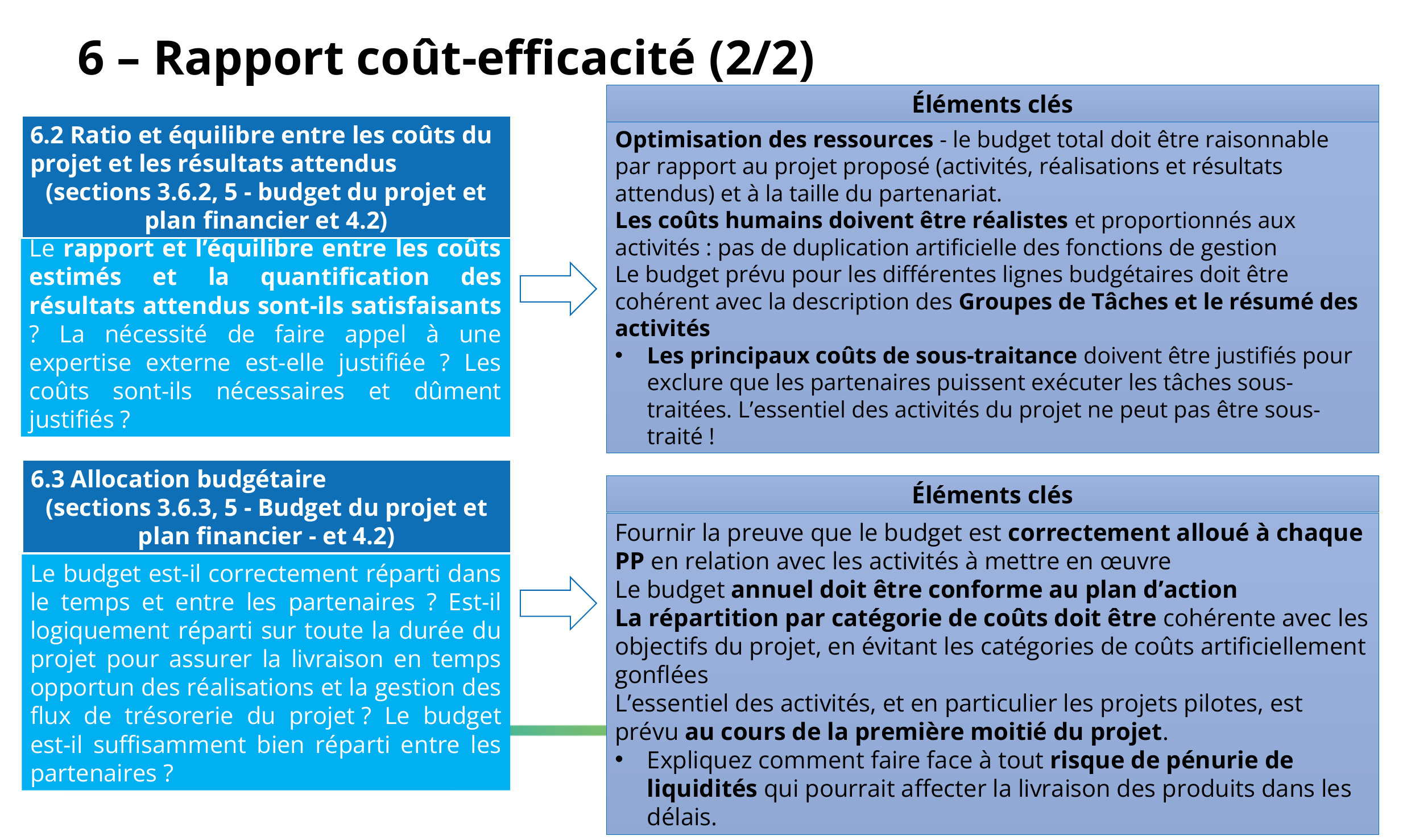

# 6 – Rapport coût-efficacité (2/2)
Éléments clés
Optimisation des ressources - le budget total doit être raisonnable par rapport au projet proposé (activités, réalisations et résultats attendus) et à la taille du partenariat.
Les coûts humains doivent être réalistes et proportionnés aux activités : pas de duplication artificielle des fonctions de gestion
Le budget prévu pour les différentes lignes budgétaires doit être cohérent avec la description des Groupes de Tâches et le résumé des activités
Les principaux coûts de sous-traitance doivent être justifiés pour exclure que les partenaires puissent exécuter les tâches sous-traitées. L’essentiel des activités du projet ne peut pas être sous-traité !
6.2 Ratio et équilibre entre les coûts du projet et les résultats attendus
(sections 3.6.2, 5 - budget du projet et plan financier et 4.2)
Le rapport et l’équilibre entre les coûts estimés et la quantification des résultats attendus sont-ils satisfaisants ? La nécessité de faire appel à une expertise externe est-elle justifiée ? Les coûts sont-ils nécessaires et dûment justifiés ?

6.3 Allocation budgétaire
(sections 3.6.3, 5 - Budget du projet et plan financier - et 4.2)
Le budget est-il correctement réparti dans le temps et entre les partenaires ? Est-il logiquement réparti sur toute la durée du projet pour assurer la livraison en temps opportun des réalisations et la gestion des flux de trésorerie du projet ? Le budget est-il suffisamment bien réparti entre les partenaires ?
Éléments clés
Fournir la preuve que le budget est correctement alloué à chaque PP en relation avec les activités à mettre en œuvre
Le budget annuel doit être conforme au plan d’action
La répartition par catégorie de coûts doit être cohérente avec les objectifs du projet, en évitant les catégories de coûts artificiellement gonflées
L’essentiel des activités, et en particulier les projets pilotes, est prévu au cours de la première moitié du projet.
Expliquez comment faire face à tout risque de pénurie de liquidités qui pourrait affecter la livraison des produits dans les délais.